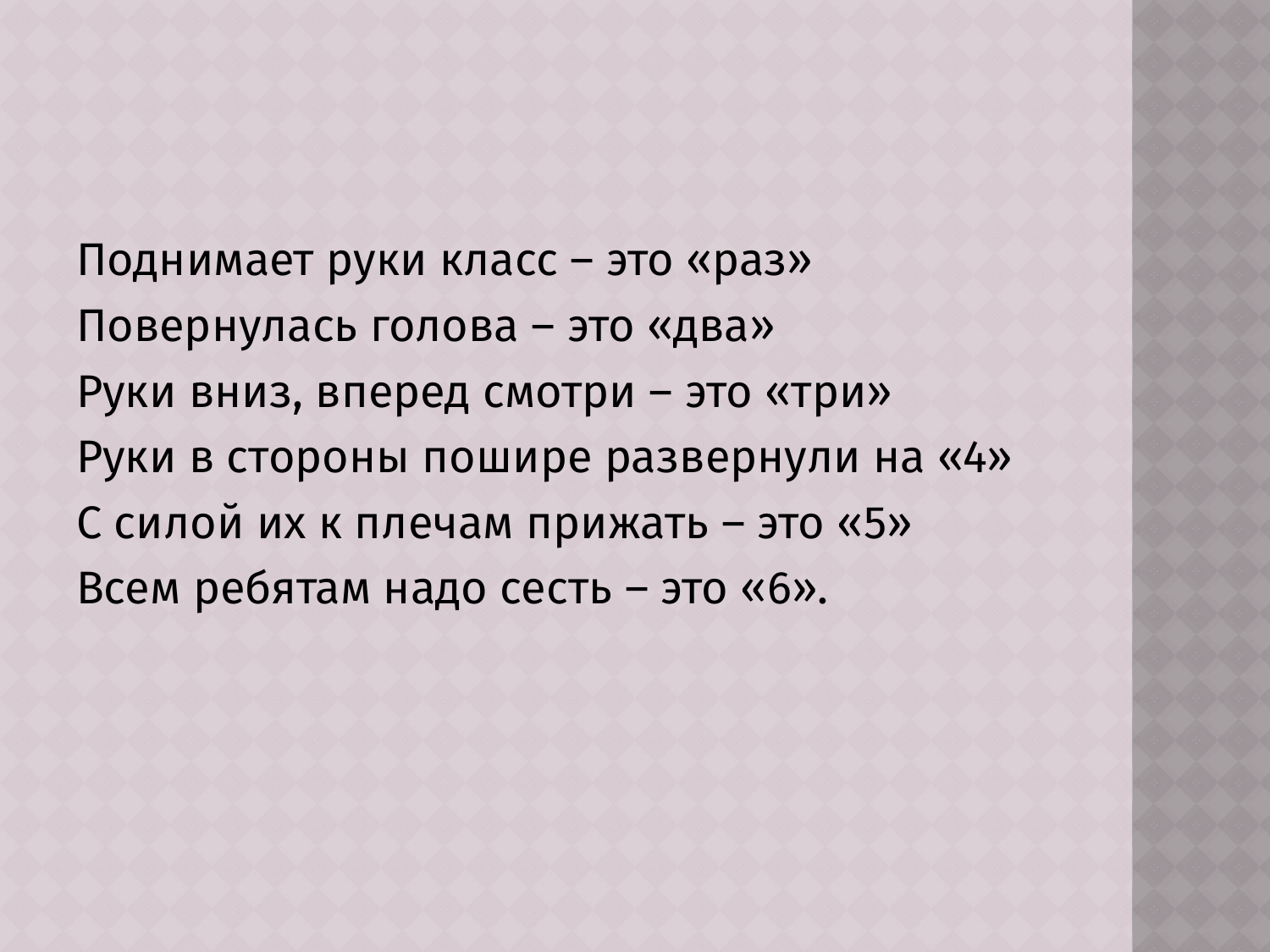

Поднимает руки класс – это «раз»
Повернулась голова – это «два»
Руки вниз, вперед смотри – это «три»
Руки в стороны пошире развернули на «4»
С силой их к плечам прижать – это «5»
Всем ребятам надо сесть – это «6».